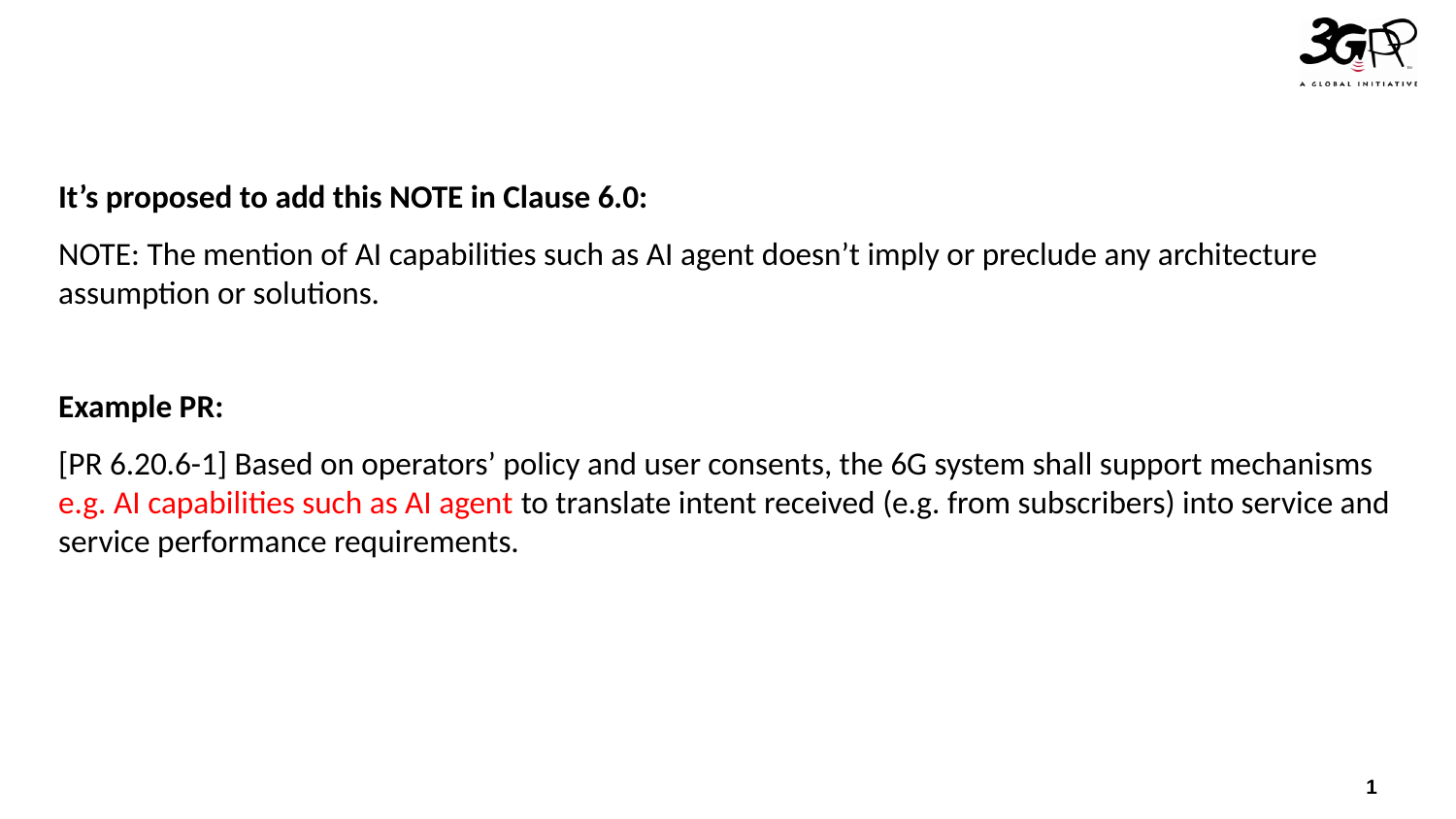

It’s proposed to add this NOTE in Clause 6.0:
NOTE: The mention of AI capabilities such as AI agent doesn’t imply or preclude any architecture assumption or solutions.

Example PR:
[PR 6.20.6-1] Based on operators’ policy and user consents, the 6G system shall support mechanisms e.g. AI capabilities such as AI agent to translate intent received (e.g. from subscribers) into service and service performance requirements.